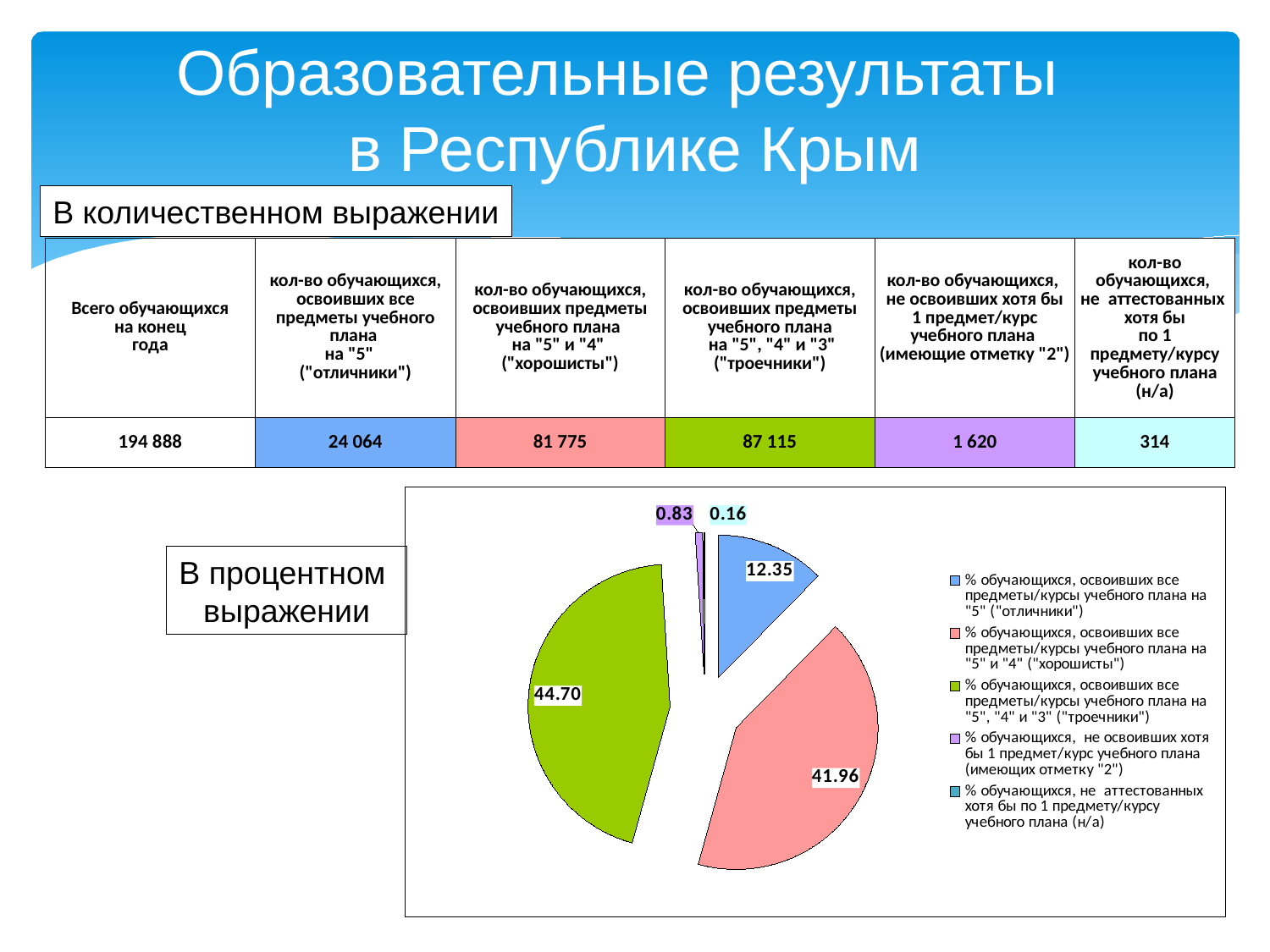

# Образовательные результаты в Республике Крым
В количественном выражении
| Всего обучающихся на конец года | кол-во обучающихся, освоивших все предметы учебного плана на "5" ("отличники") | кол-во обучающихся, освоивших предметы учебного плана на "5" и "4" ("хорошисты") | кол-во обучающихся, освоивших предметы учебного плана на "5", "4" и "3" ("троечники") | кол-во обучающихся, не освоивших хотя бы 1 предмет/курс учебного плана (имеющие отметку "2") | кол-во обучающихся, не аттестованных хотя бы по 1 предмету/курсу учебного плана (н/а) |
| --- | --- | --- | --- | --- | --- |
| 194 888 | 24 064 | 81 775 | 87 115 | 1 620 | 314 |

### Chart

| Category |  |
|---|---|
| % обучающихся, освоивших все предметы/курсы учебного плана на "5" ("отличники") | 12.347604778128977 |
| % обучающихся, освоивших все предметы/курсы учебного плана на "5" и "4" ("хорошисты") | 41.95999753704692 |
| % обучающихся, освоивших все предметы/курсы учебного плана на "5", "4" и "3" ("троечники") | 44.70003283937441 |
| % обучающихся,  не освоивших хотя бы 1 предмет/курс учебного плана (имеющих отметку "2") | 0.8312466647510366 |
| % обучающихся, не  аттестованных  хотя бы по 1 предмету/курсу учебного плана (н/а) | 0.1611181806986577 |
В процентном
выражении